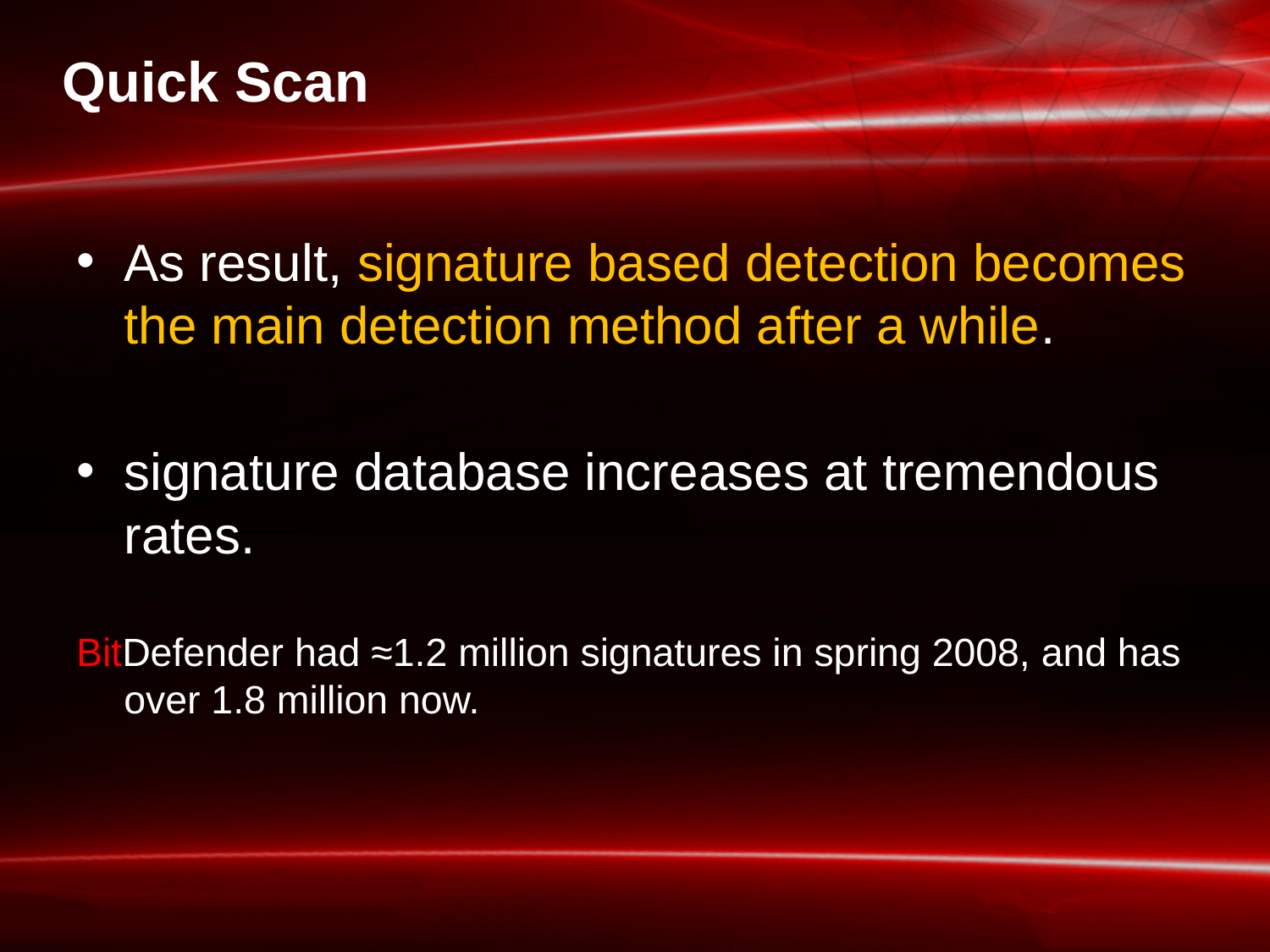

# Quick Scan
As result, signature based detection becomes the main detection method after a while.

signature database increases at tremendous rates.

BitDefender had ≈1.2 million signatures in spring 2008, and has over 1.8 million now.